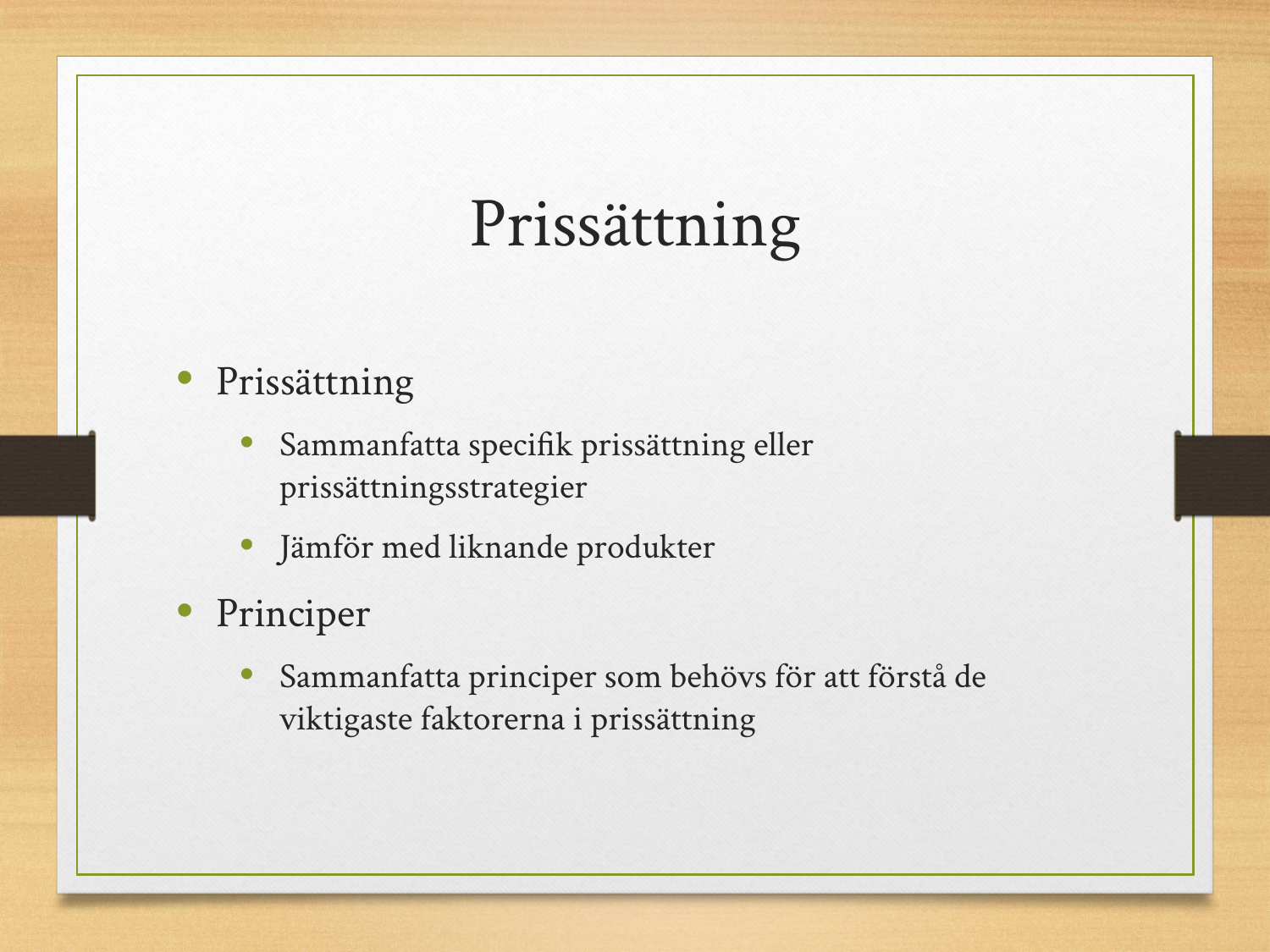

# Prissättning
Prissättning
Sammanfatta specifik prissättning eller prissättningsstrategier
Jämför med liknande produkter
Principer
Sammanfatta principer som behövs för att förstå de viktigaste faktorerna i prissättning